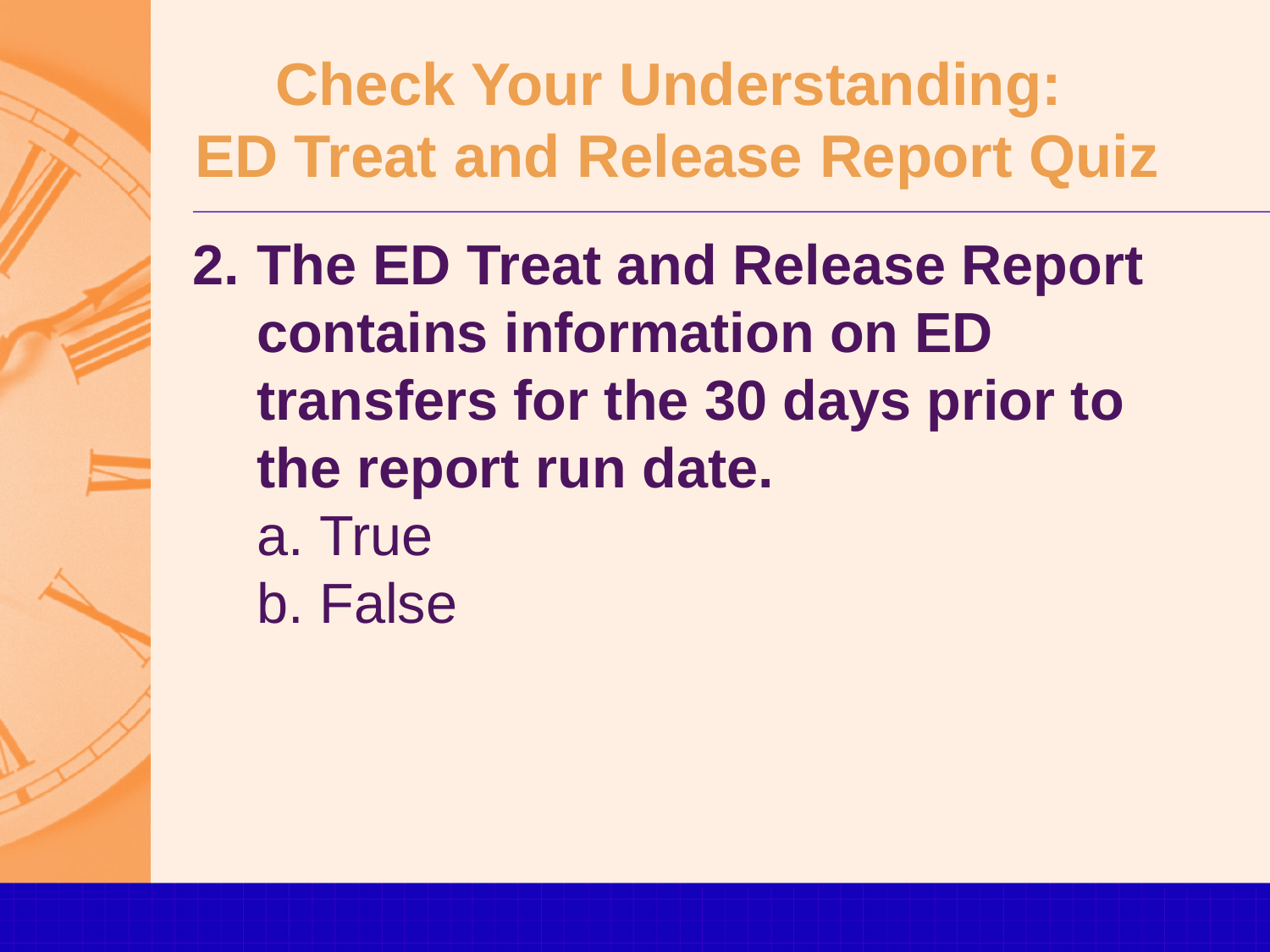

# Check Your Understanding: ED Treat and Release Report Quiz
The ED Treat and Release Report contains information on ED transfers for the 30 days prior to the report run date.
True
False